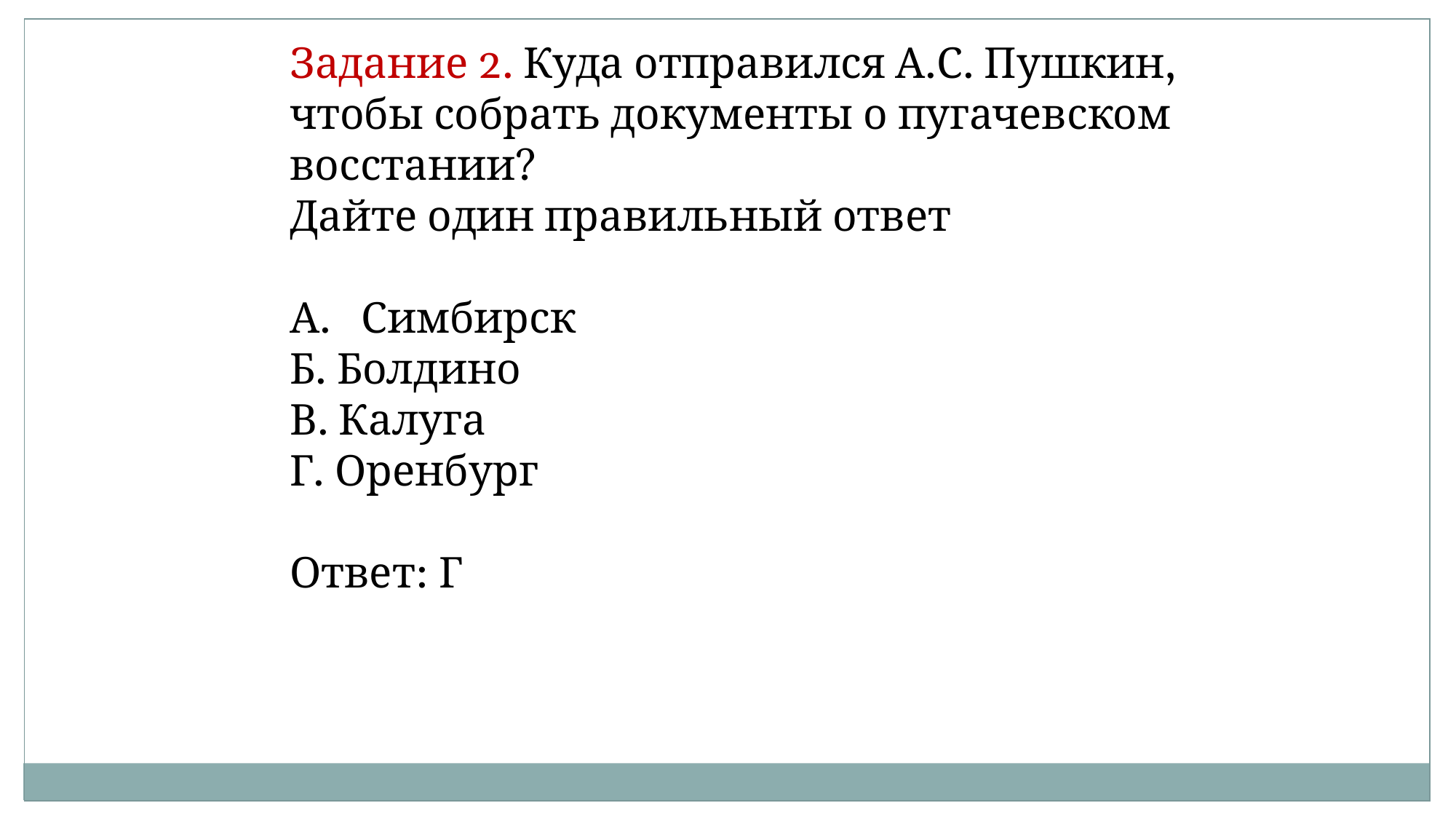

Задание 2. Куда отправился А.С. Пушкин, чтобы собрать документы о пугачевском восстании?
Дайте один правильный ответ

А.   Симбирск
Б. Болдино
В. Калуга
Г. Оренбург

Ответ: Г
|  |  |  |  |
| --- | --- | --- | --- |
|  |  |  |  |
|  |  |  |  |
|  |  |  |  |
|  |  |  |  |